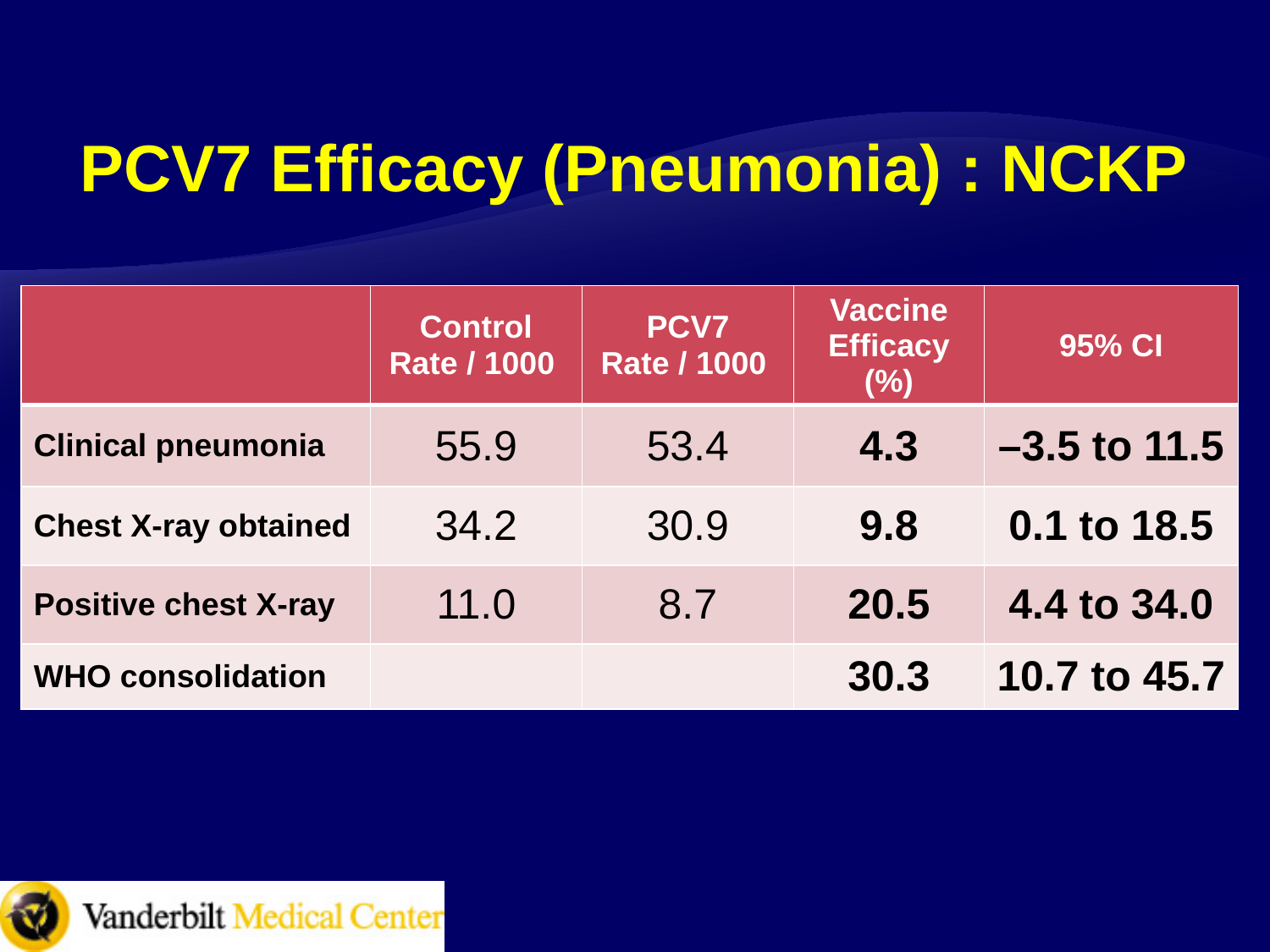

# PCV7 Efficacy (Pneumonia) : NCKP
|  | Control Rate / 1000 | PCV7 Rate / 1000 | Vaccine Efficacy (%) | 95% CI |
| --- | --- | --- | --- | --- |
| Clinical pneumonia | 55.9 | 53.4 | 4.3 | –3.5 to 11.5 |
| Chest X-ray obtained | 34.2 | 30.9 | 9.8 | 0.1 to 18.5 |
| Positive chest X-ray | 11.0 | 8.7 | 20.5 | 4.4 to 34.0 |
| WHO consolidation |  |  | 30.3 | 10.7 to 45.7 |
Black et al. PIDJ. 2002;21:810–15
Hansen et al. PIDJ. 2006;25:779–81